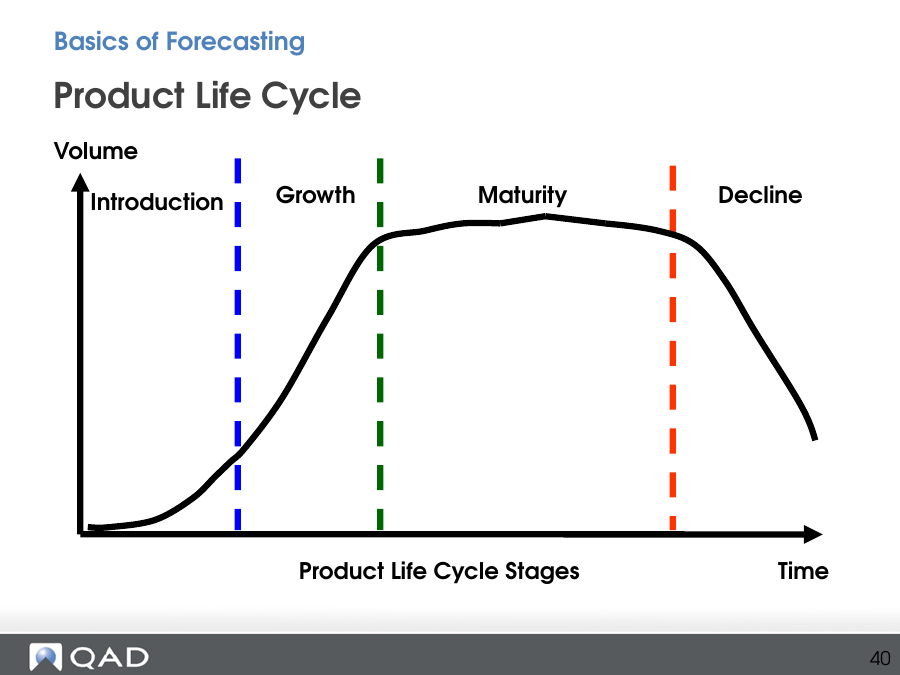

Basics of Forecasting
# Product Life Cycle
Volume

Growth
Maturity
Decline
Introduction

Product Life Cycle Stages
Time
40